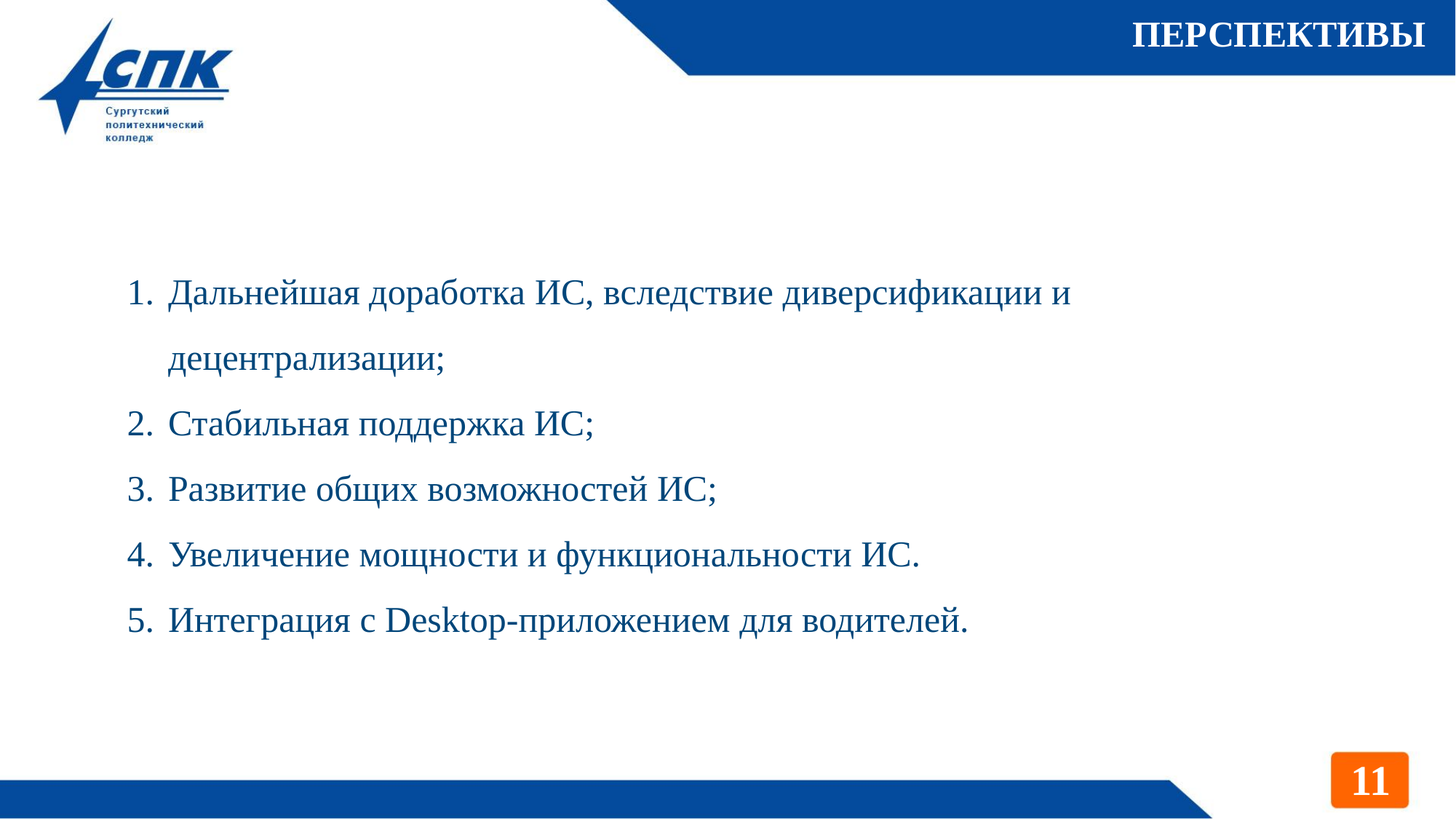

ПЕРСПЕКТИВЫ
Дальнейшая доработка ИС, вследствие диверсификации и децентрализации;
Стабильная поддержка ИС;
Развитие общих возможностей ИС;
Увеличение мощности и функциональности ИС.
Интеграция с Desktop-приложением для водителей.
11